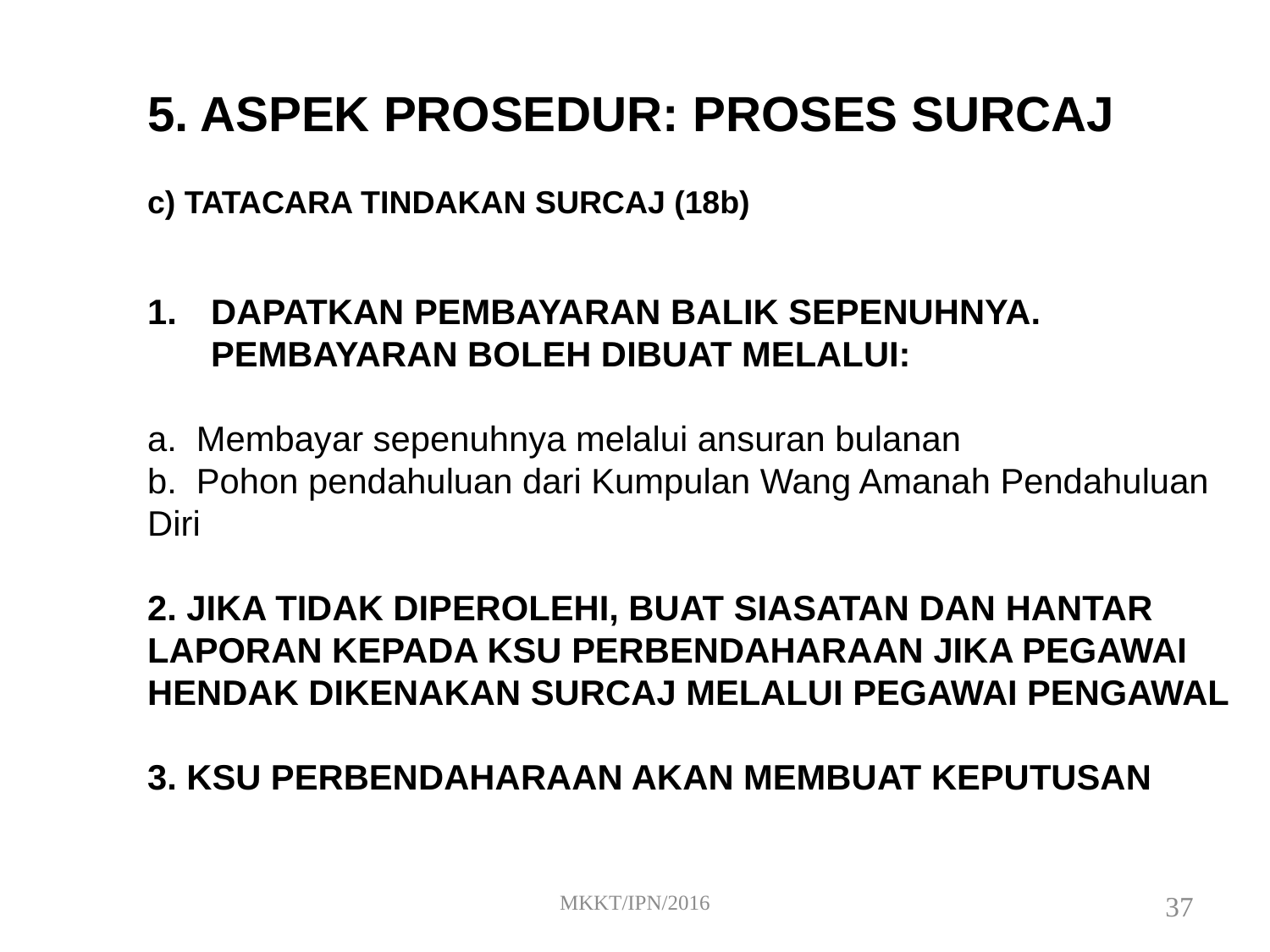

5. ASPEK PROSEDUR: PROSES SURCAJ
c) TATACARA TINDAKAN SURCAJ (18b)
DAPATKAN PEMBAYARAN BALIK SEPENUHNYA. PEMBAYARAN BOLEH DIBUAT MELALUI:

a.  Membayar sepenuhnya melalui ansuran bulanan
b.  Pohon pendahuluan dari Kumpulan Wang Amanah Pendahuluan Diri

2. JIKA TIDAK DIPEROLEHI, BUAT SIASATAN DAN HANTAR LAPORAN KEPADA KSU PERBENDAHARAAN JIKA PEGAWAI HENDAK DIKENAKAN SURCAJ MELALUI PEGAWAI PENGAWAL

3. KSU PERBENDAHARAAN AKAN MEMBUAT KEPUTUSAN
MKKT/IPN/2016
37